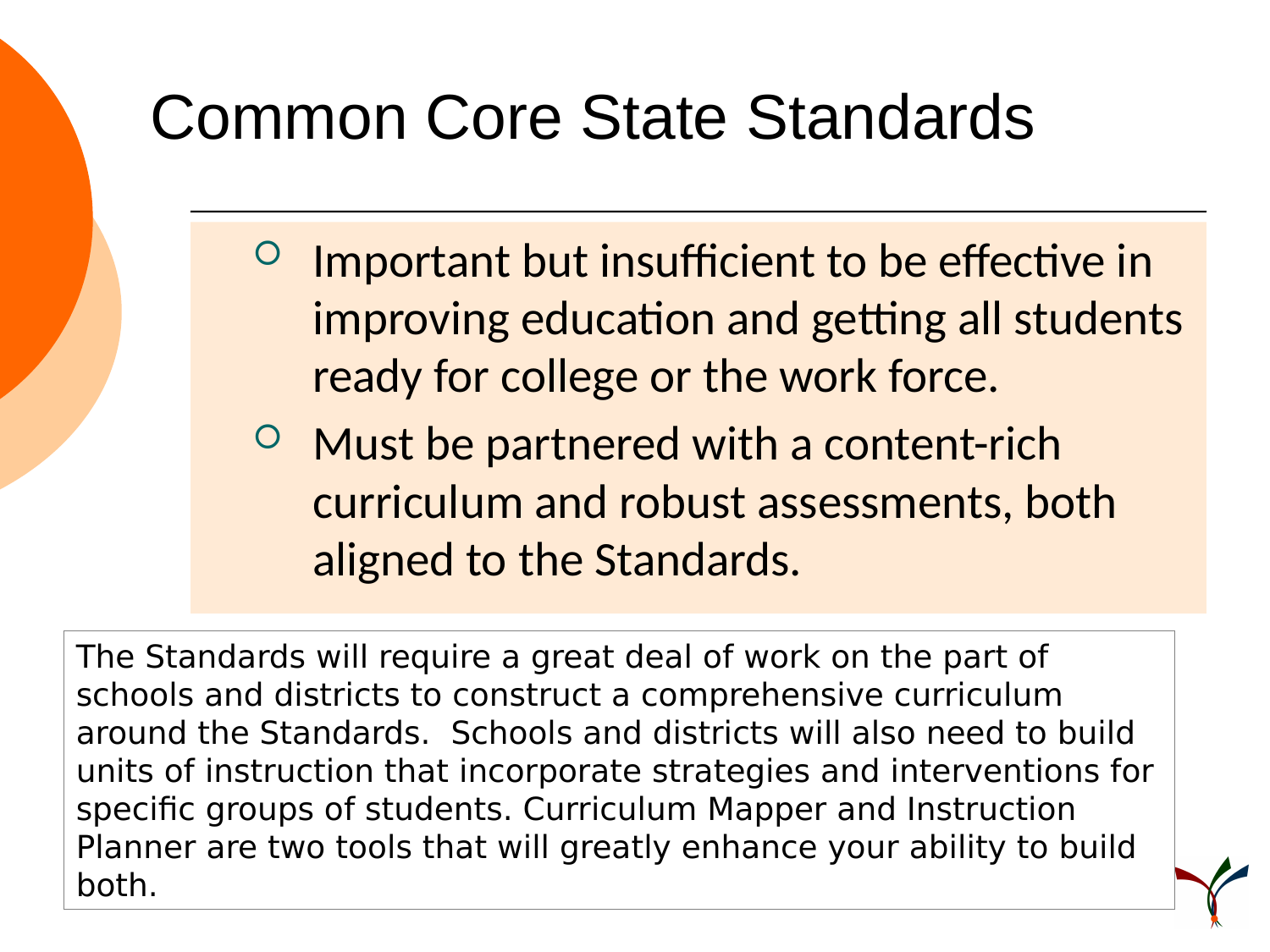

# Common Core State Standards
Important but insufficient to be effective in improving education and getting all students ready for college or the work force.
Must be partnered with a content-rich curriculum and robust assessments, both aligned to the Standards.
The Standards will require a great deal of work on the part of schools and districts to construct a comprehensive curriculum around the Standards.  Schools and districts will also need to build units of instruction that incorporate strategies and interventions for specific groups of students. Curriculum Mapper and Instruction Planner are two tools that will greatly enhance your ability to build both.